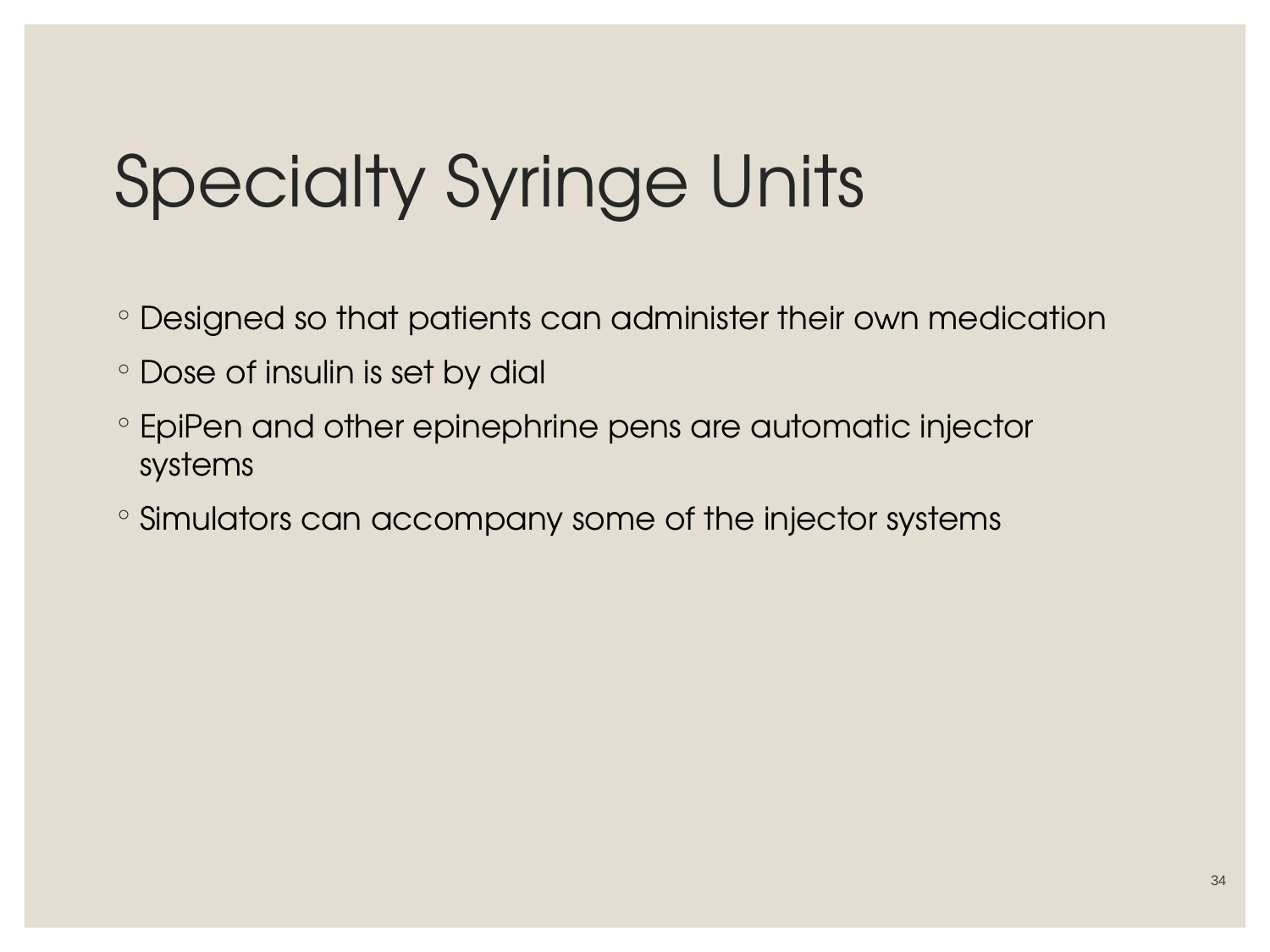

# Specialty Syringe Units
Designed so that patients can administer their own medication
Dose of insulin is set by dial
EpiPen and other epinephrine pens are automatic injector systems
Simulators can accompany some of the injector systems
 34